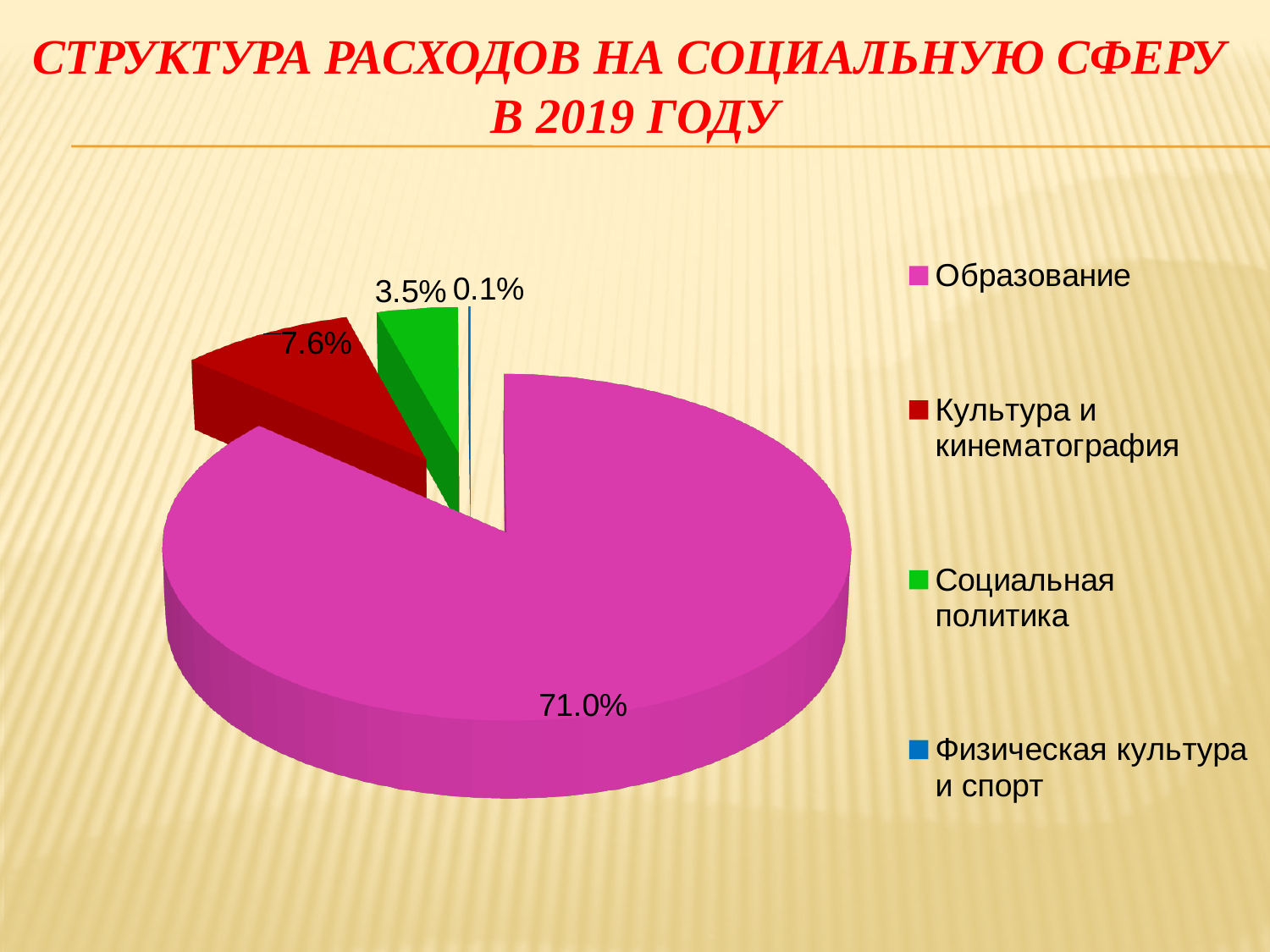

#
Структура расходов на социальную сферу  в 2019 году

[unsupported chart]